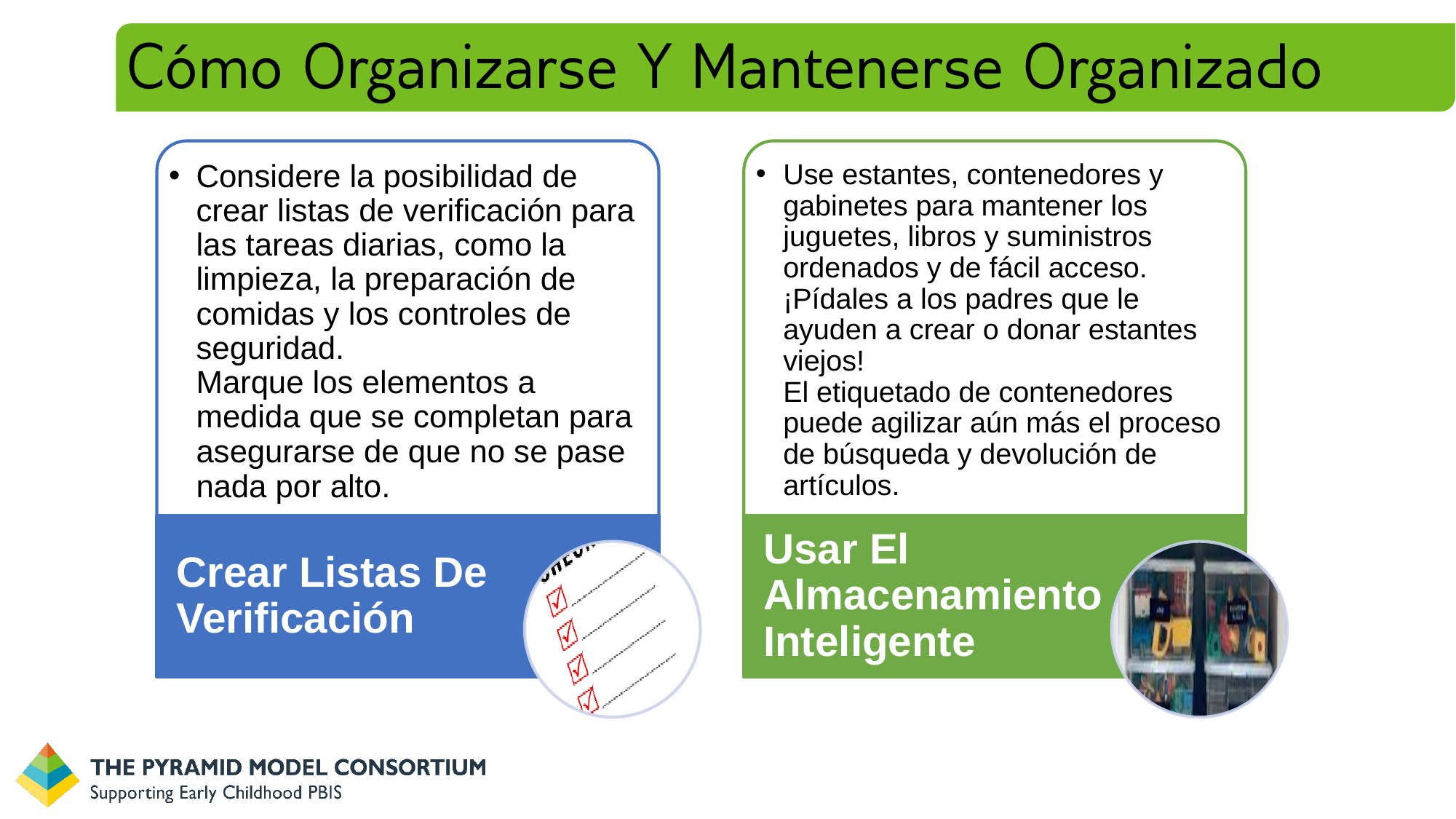

# Cómo Organizarse Y Mantenerse Organizado

Considere la posibilidad de crear listas de verificación para las tareas diarias, como la limpieza, la preparación de comidas y los controles de seguridad.
Marque los elementos a medida que se completan para asegurarse de que no se pase nada por alto.
Use estantes, contenedores y gabinetes para mantener los juguetes, libros y suministros ordenados y de fácil acceso. ¡Pídales a los padres que le ayuden a crear o donar estantes viejos!
El etiquetado de contenedores puede agilizar aún más el proceso de búsqueda y devolución de artículos.

Crear Listas De Verificación
Usar El Almacenamiento Inteligente